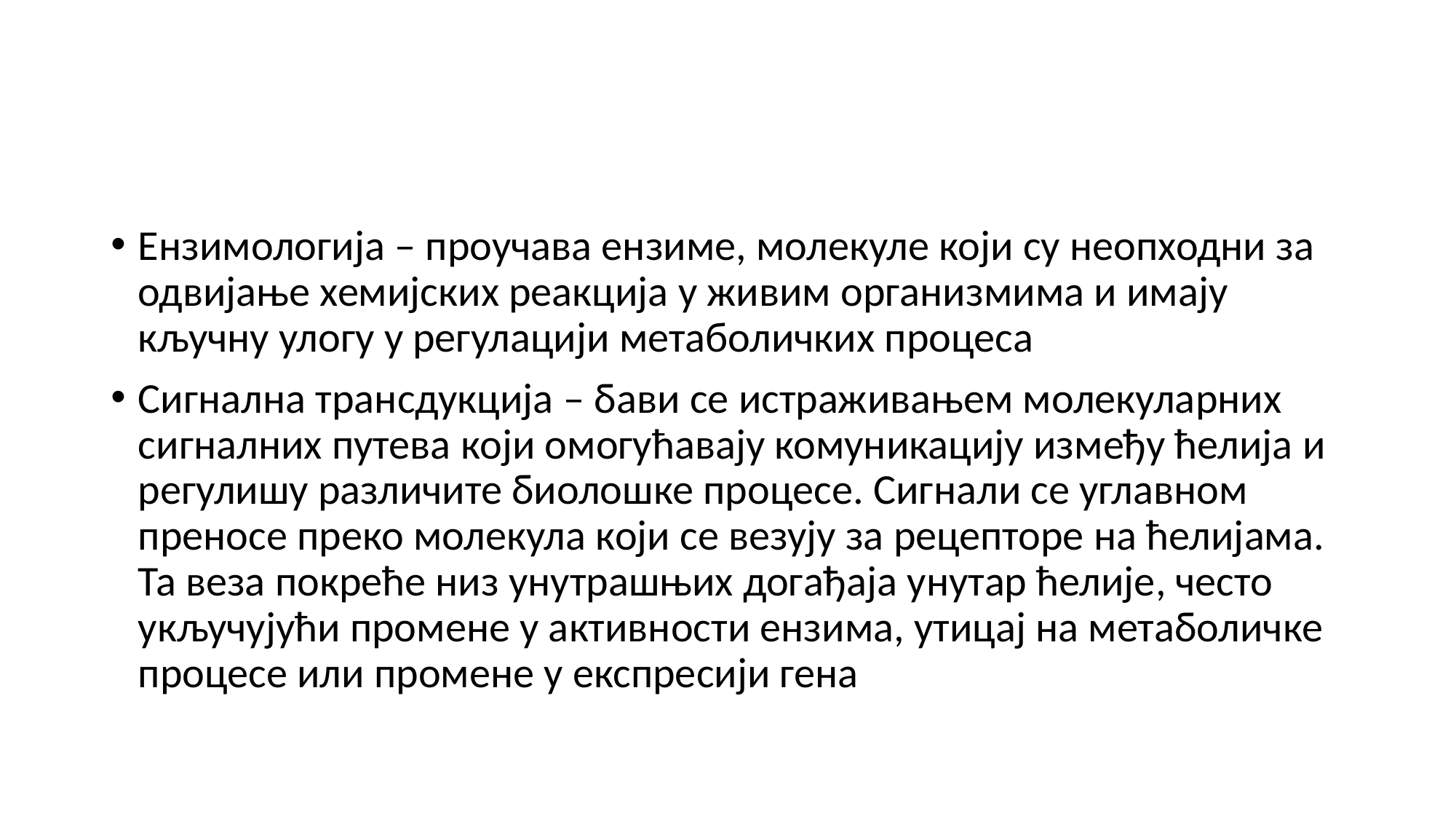

Ензимологија – проучава ензиме, молекуле који су неопходни за одвијање хемијских реакција у живим организмима и имају кључну улогу у регулацији метаболичких процеса
Сигнална трансдукција – бави се истраживањем молекуларних сигналних путева који омогућавају комуникацију између ћелија и регулишу различите биолошке процесe. Сигнали се углавном преносе преко молекула који се везују за рецепторе на ћелијама. Та веза покреће низ унутрашњих догађаја унутар ћелије, често укључујући промене у активности ензима, утицај на метаболичке процесе или промене у експресији гена